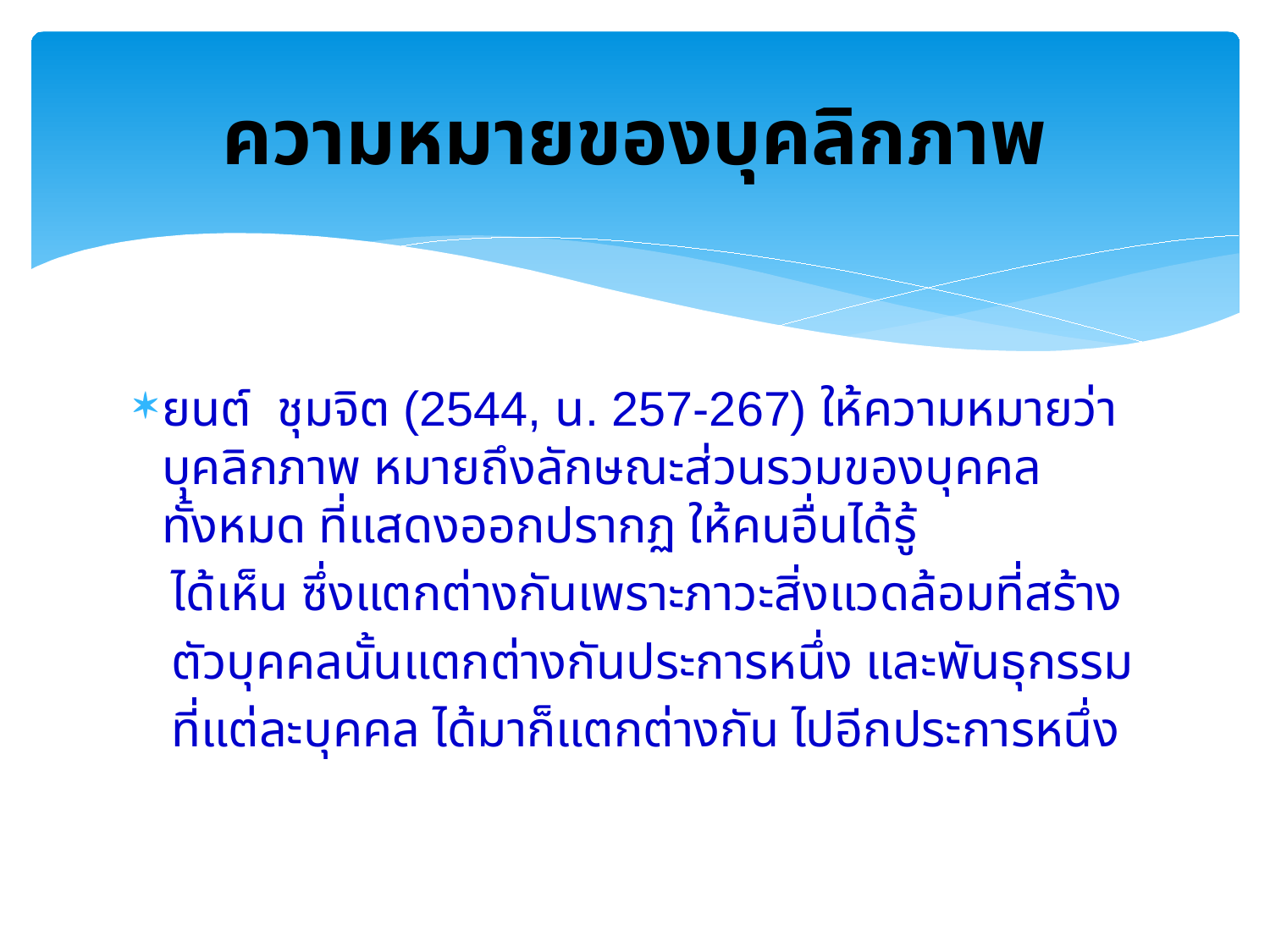

# ความหมายของบุคลิกภาพ
ยนต์  ชุมจิต (2544, น. 257-267) ให้ความหมายว่า บุคลิกภาพ หมายถึงลักษณะส่วนรวมของบุคคลทั้งหมด ที่แสดงออกปรากฏ ให้คนอื่นได้รู้
   ได้เห็น ซึ่งแตกต่างกันเพราะภาวะสิ่งแวดล้อมที่สร้าง
   ตัวบุคคลนั้นแตกต่างกันประการหนึ่ง และพันธุกรรม
   ที่แต่ละบุคคล ได้มาก็แตกต่างกัน ไปอีกประการหนึ่ง